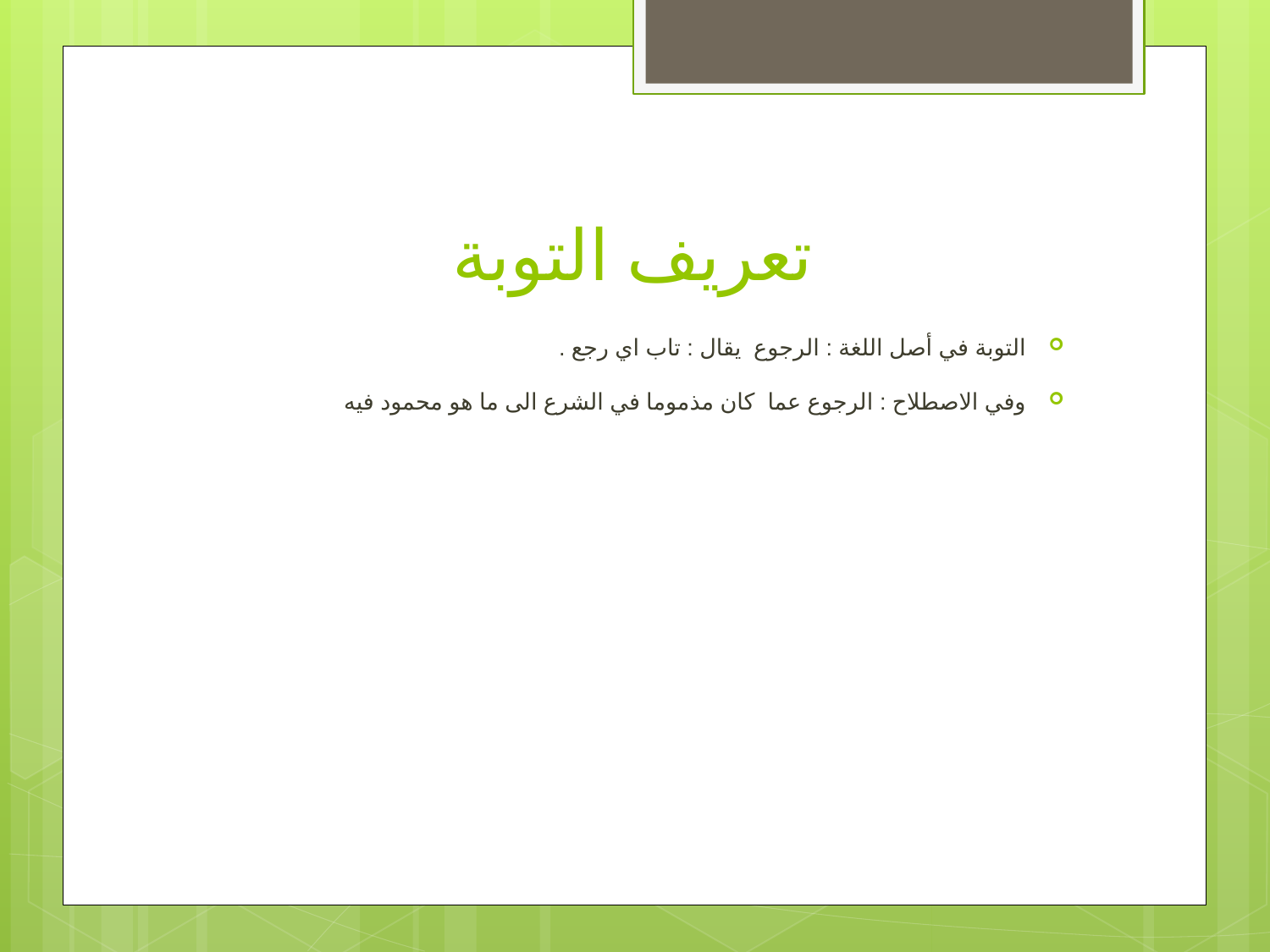

# تعريف التوبة
التوبة في أصل اللغة : الرجوع  يقال : تاب اي رجع .
وفي الاصطلاح : الرجوع عما  كان مذموما في الشرع الى ما هو محمود فيه